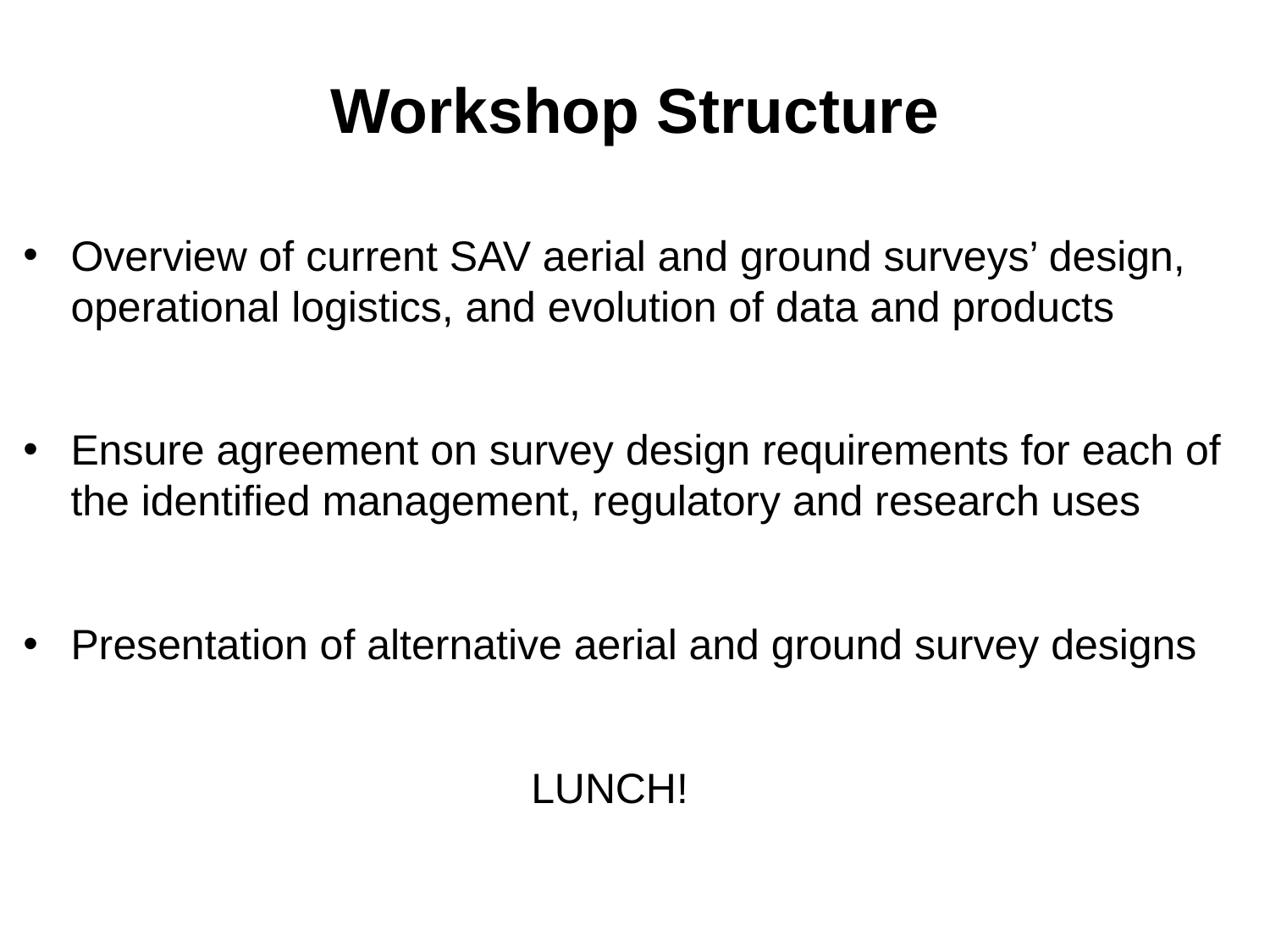

Workshop Structure
Overview of current SAV aerial and ground surveys’ design, operational logistics, and evolution of data and products

Ensure agreement on survey design requirements for each of the identified management, regulatory and research uses

Presentation of alternative aerial and ground survey designs

				LUNCH!